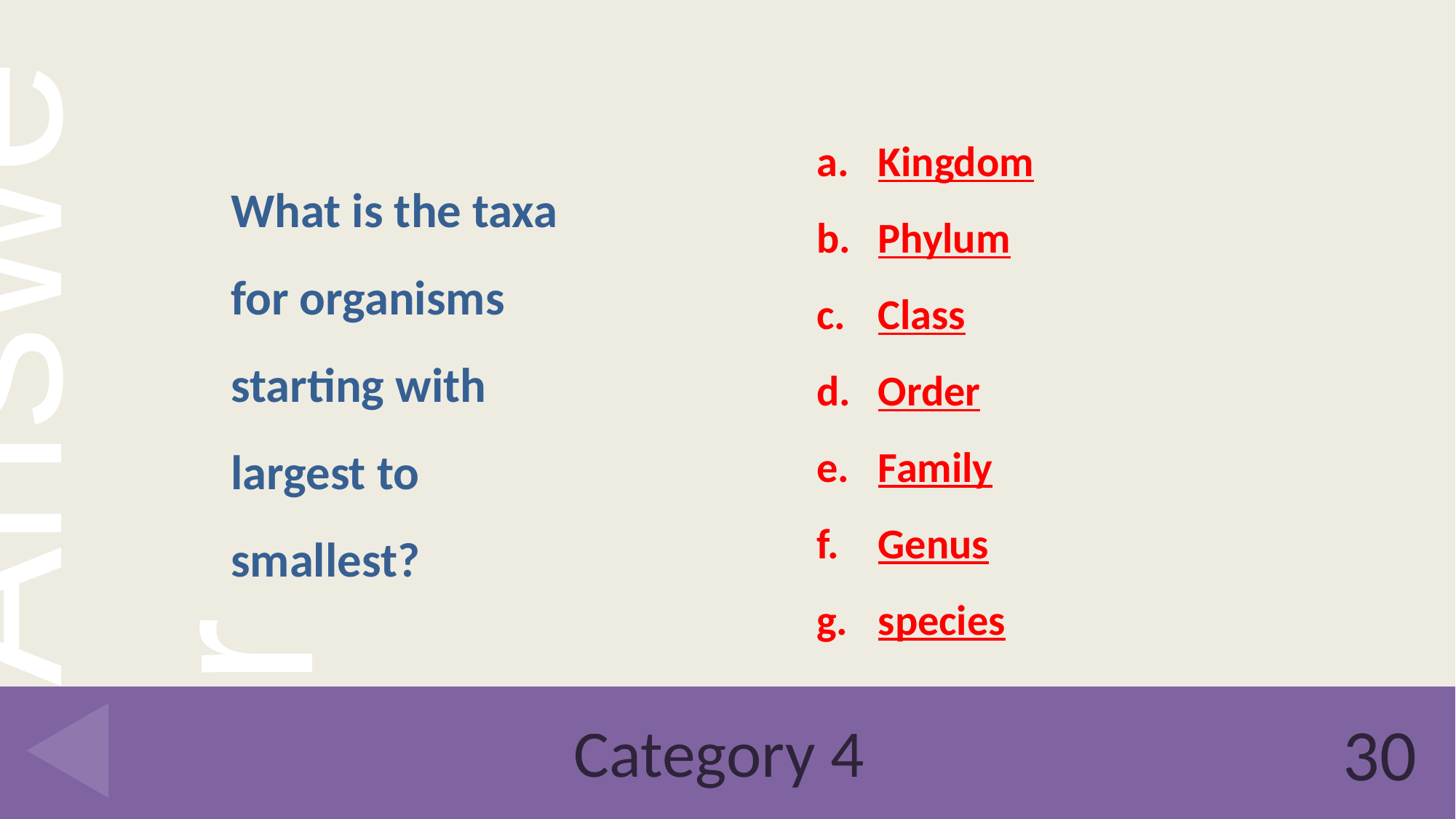

Kingdom
Phylum
Class
Order
Family
Genus
species
What is the taxa for organisms starting with largest to smallest?
# Category 4
30